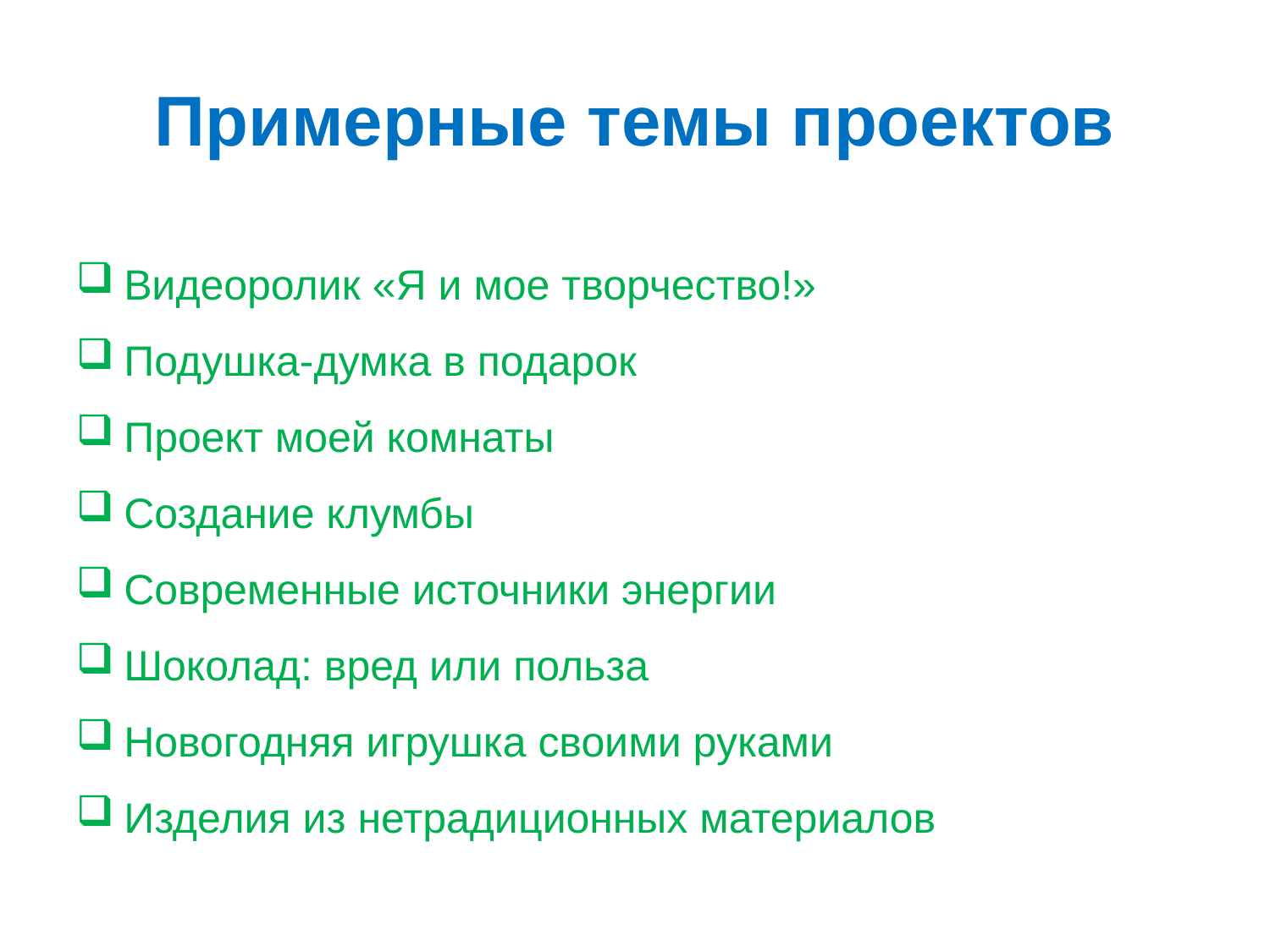

# Примерные темы проектов

Видеоролик «Я и мое творчество!»
Подушка-думка в подарок
Проект моей комнаты
Создание клумбы
Современные источники энергии
Шоколад: вред или польза
Новогодняя игрушка своими руками
Изделия из нетрадиционных материалов